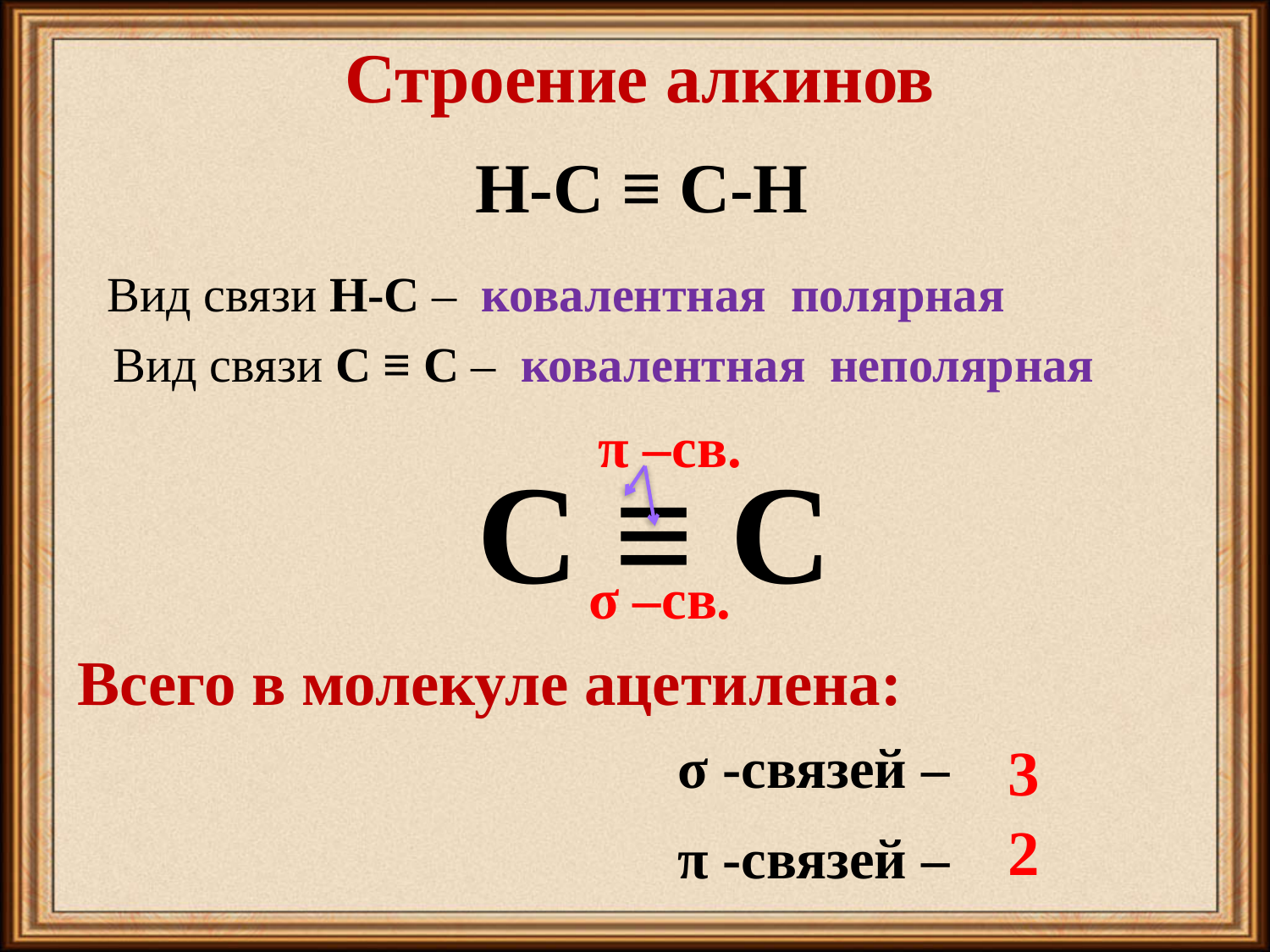

Строение алкинов
 H-C ≡ C-H
Вид связи Н-С –  ковалентная  полярная
Вид связи С ≡ С –  ковалентная  неполярная
π –св.
C ≡ C
σ –св.
Всего в молекуле ацетилена:
σ -связей –
3
2
π -связей –